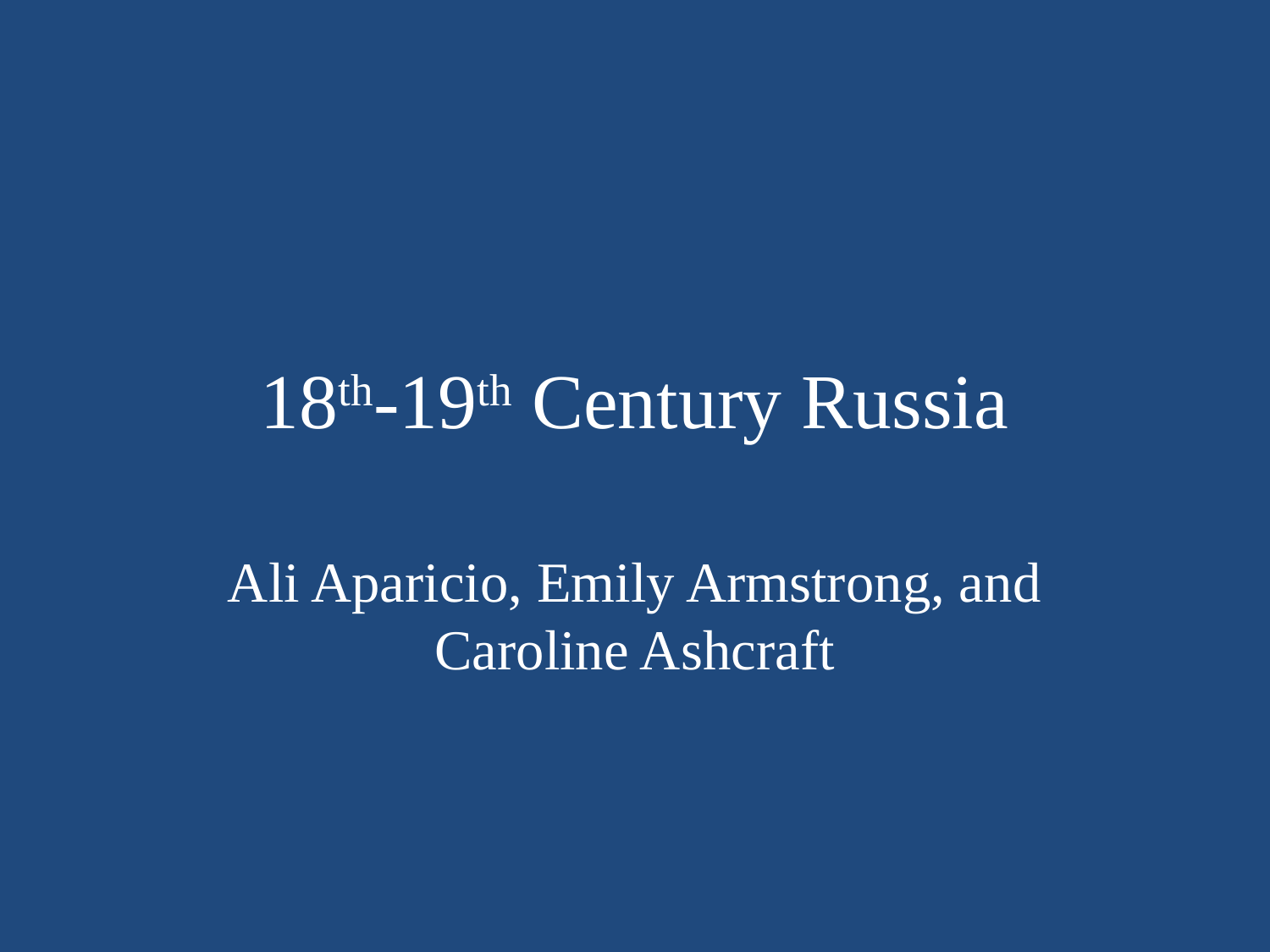

# 18th-19th Century Russia
Ali Aparicio, Emily Armstrong, and Caroline Ashcraft